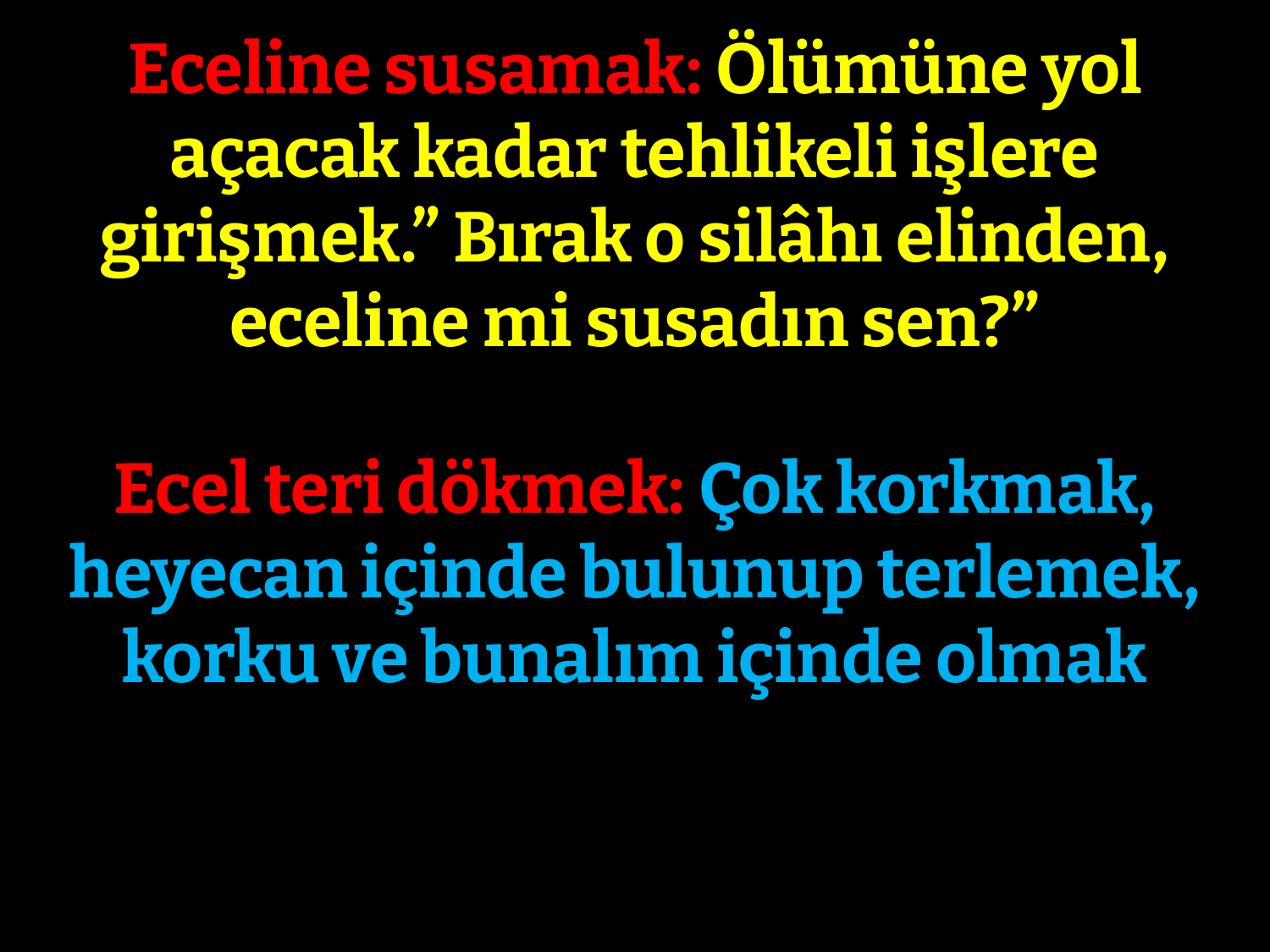

Eceline susamak: Ölümüne yol açacak kadar tehlikeli işlere girişmek.” Bırak o silâhı elinden, eceline mi susadın sen?”
#
Ecel teri dökmek: Çok korkmak, heyecan içinde bulunup terlemek, korku ve bunalım içinde olmak